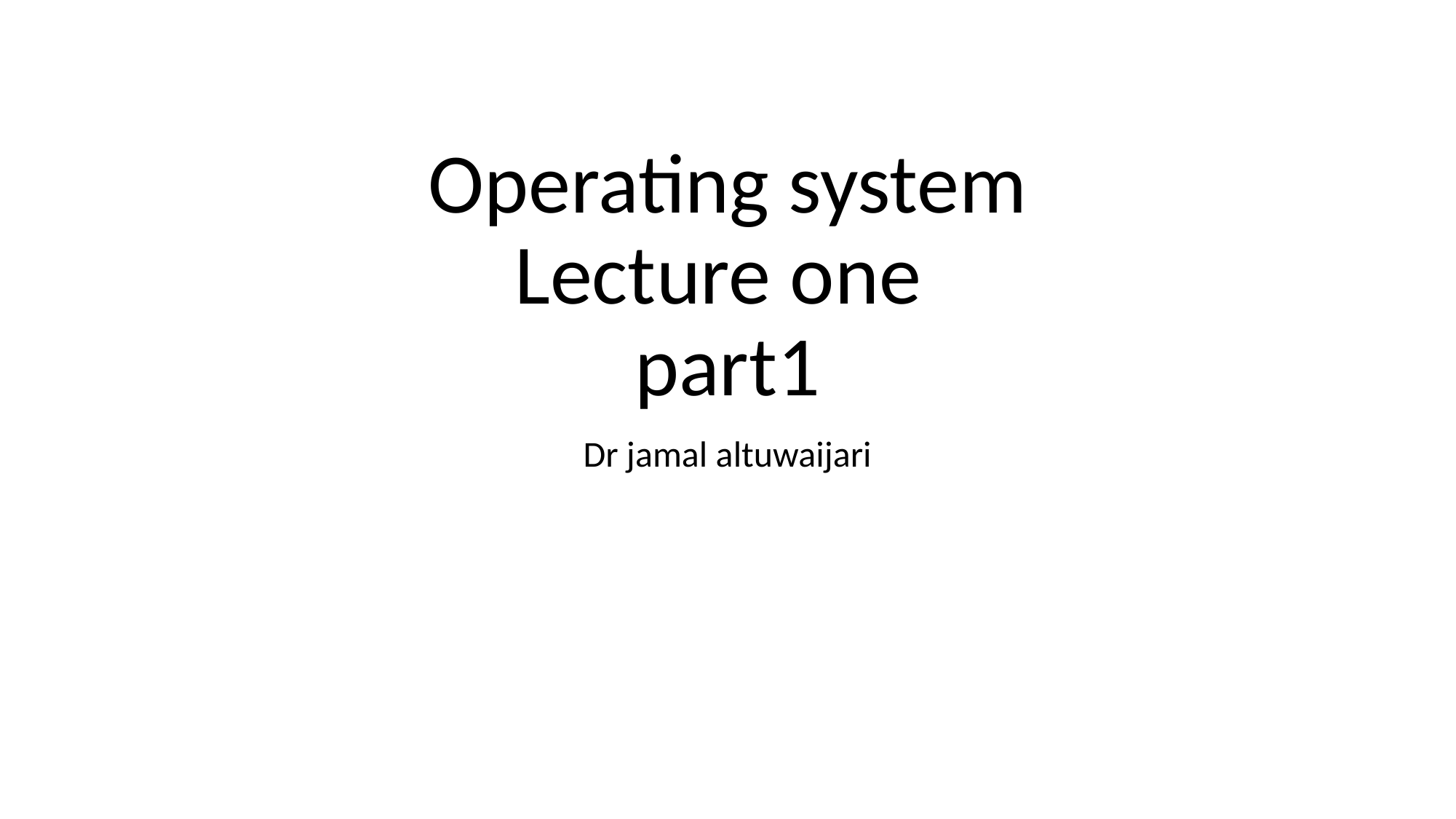

# Operating system Lecture one part1
Dr jamal altuwaijari